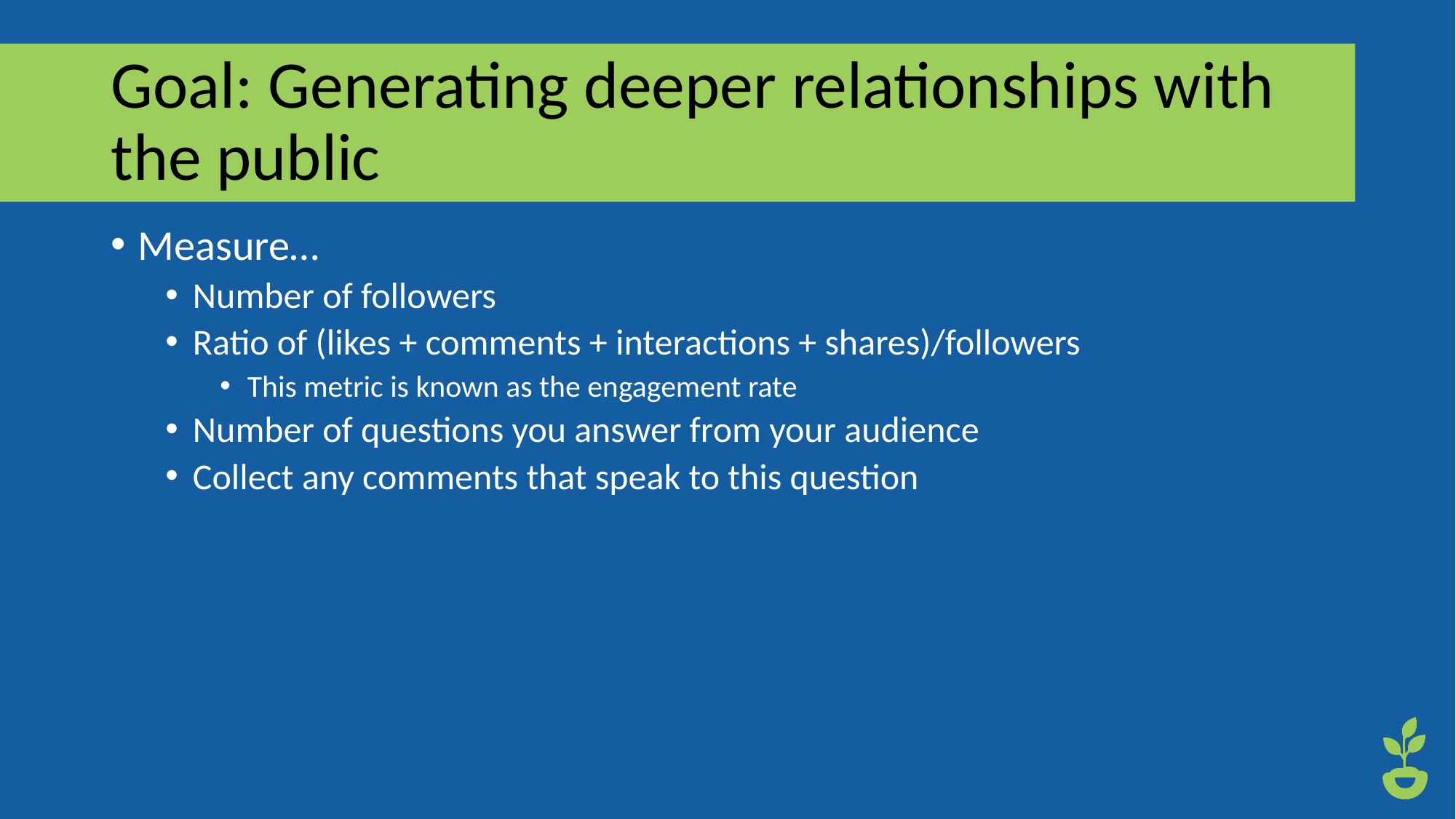

# Goal: Generating deeper relationships with the public
Measure…
Number of followers
Ratio of (likes + comments + interactions + shares)/followers
This metric is known as the engagement rate
Number of questions you answer from your audience
Collect any comments that speak to this question